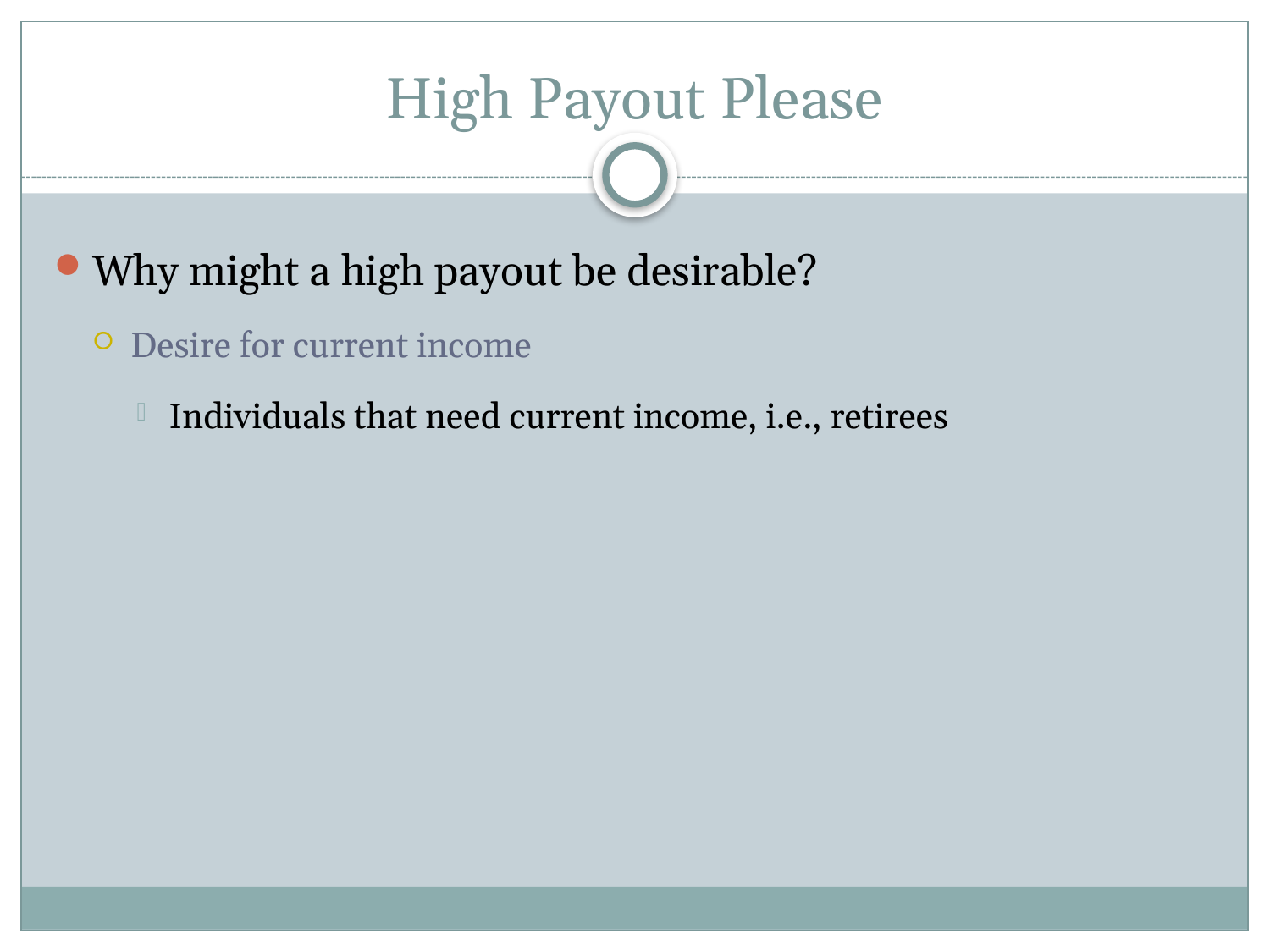

# High Payout Please
Why might a high payout be desirable?
Desire for current income
Individuals that need current income, i.e., retirees